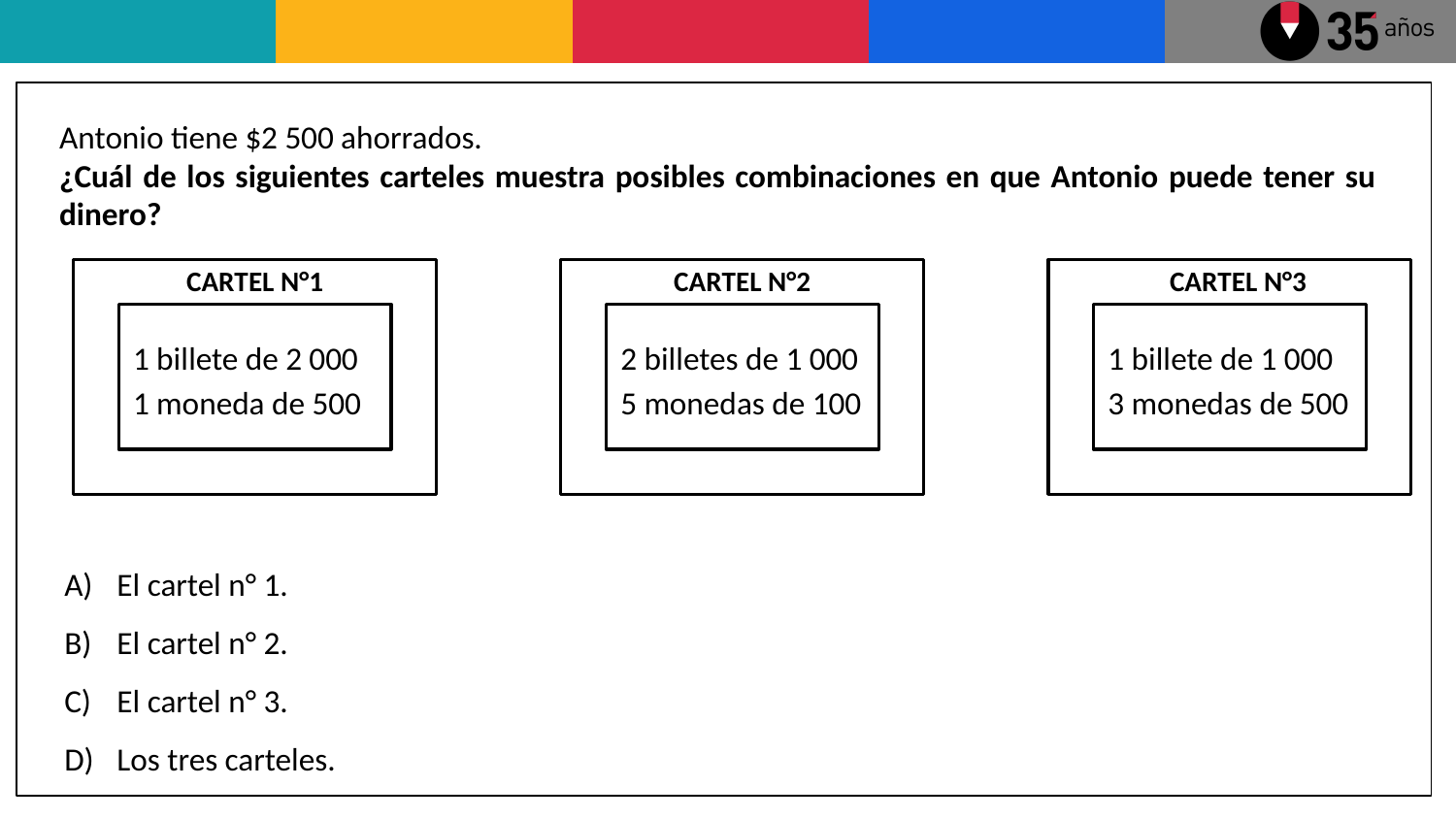

Antonio tiene $2 500 ahorrados.
¿Cuál de los siguientes carteles muestra posibles combinaciones en que Antonio puede tener su dinero?

El cartel n° 1.
El cartel n° 2.
El cartel n° 3.
Los tres carteles.

CARTEL N°1
CARTEL N°2
CARTEL N°3
1 billete de 2 000
1 moneda de 500
2 billetes de 1 000
5 monedas de 100
1 billete de 1 000
3 monedas de 500